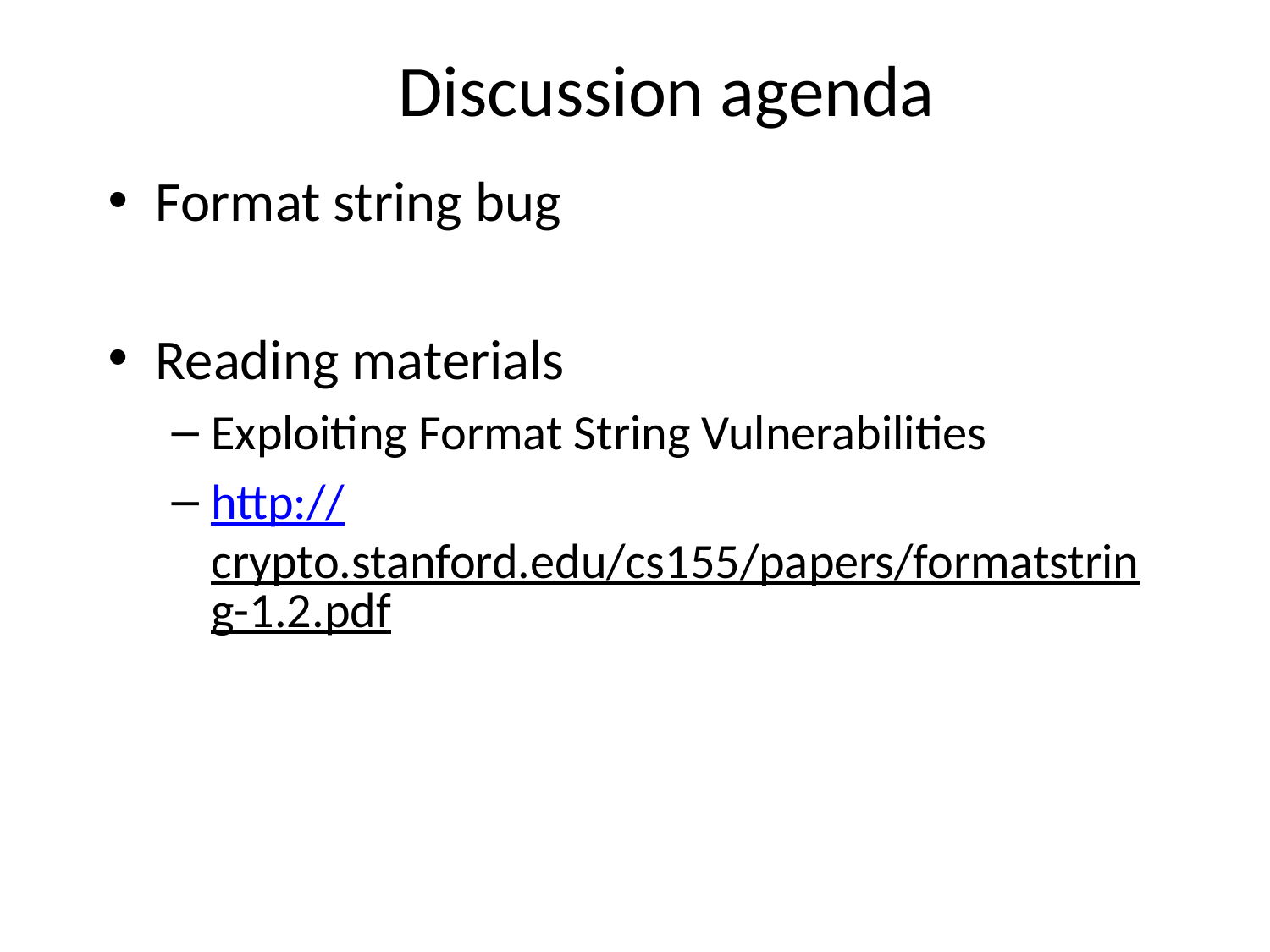

# Discussion agenda
Format string bug

Reading materials
Exploiting Format String Vulnerabilities
http://crypto.stanford.edu/cs155/papers/formatstring-1.2.pdf